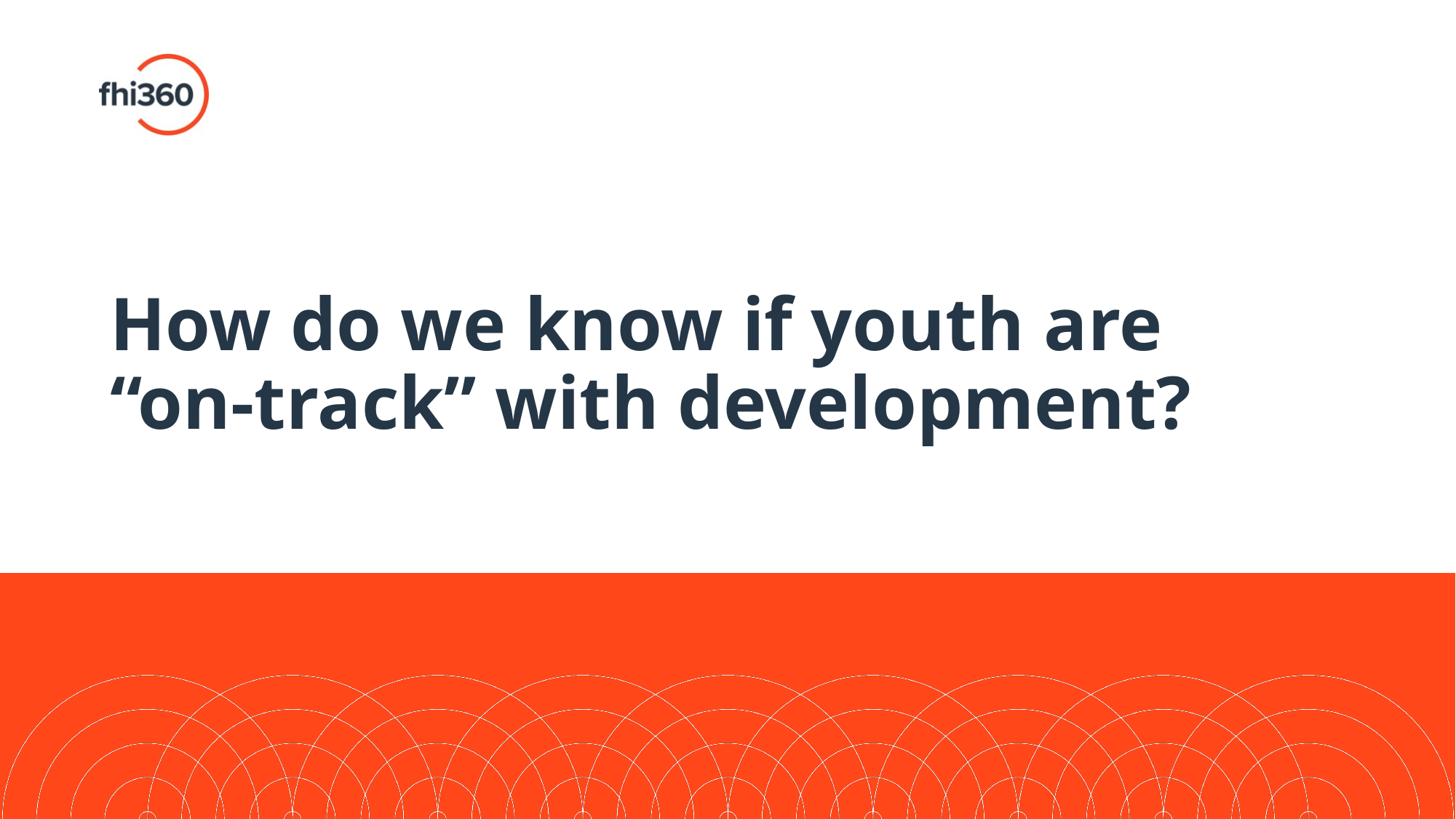

# How do we know if youth are “on-track” with development?